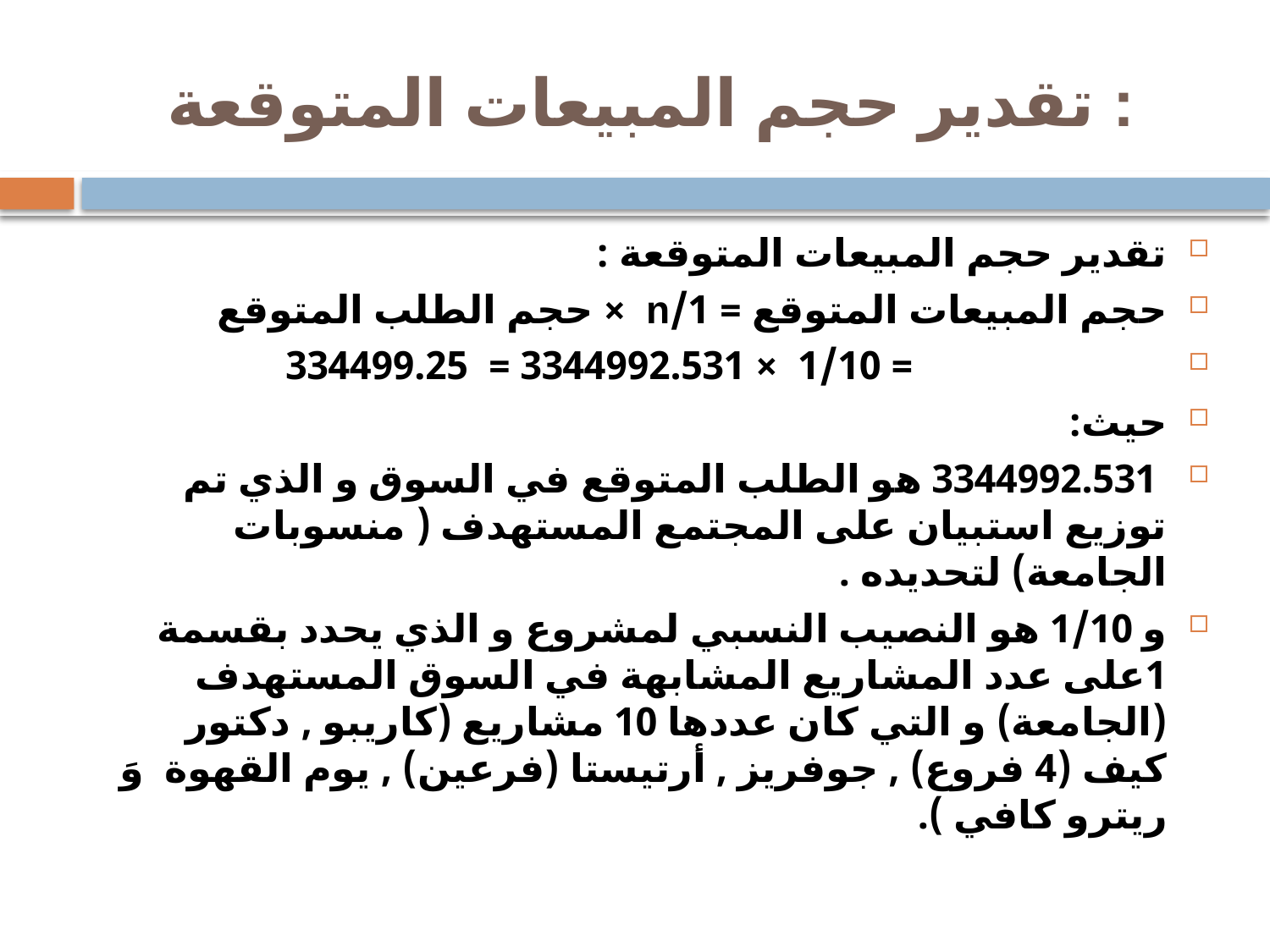

# تقدير حجم المبيعات المتوقعة :
تقدير حجم المبيعات المتوقعة :
حجم المبيعات المتوقع = 1/n  × حجم الطلب المتوقع
                         = 1/10  × 3344992.531 =  334499.25
حيث:
 3344992.531 هو الطلب المتوقع في السوق و الذي تم توزيع استبيان على المجتمع المستهدف ( منسوبات الجامعة) لتحديده .
و 1/10 هو النصيب النسبي لمشروع و الذي يحدد بقسمة 1على عدد المشاريع المشابهة في السوق المستهدف (الجامعة) و التي كان عددها 10 مشاريع (كاريبو , دكتور كيف (4 فروع) , جوفريز , أرتيستا (فرعين) , يوم القهوة  وَ  ريترو كافي ).